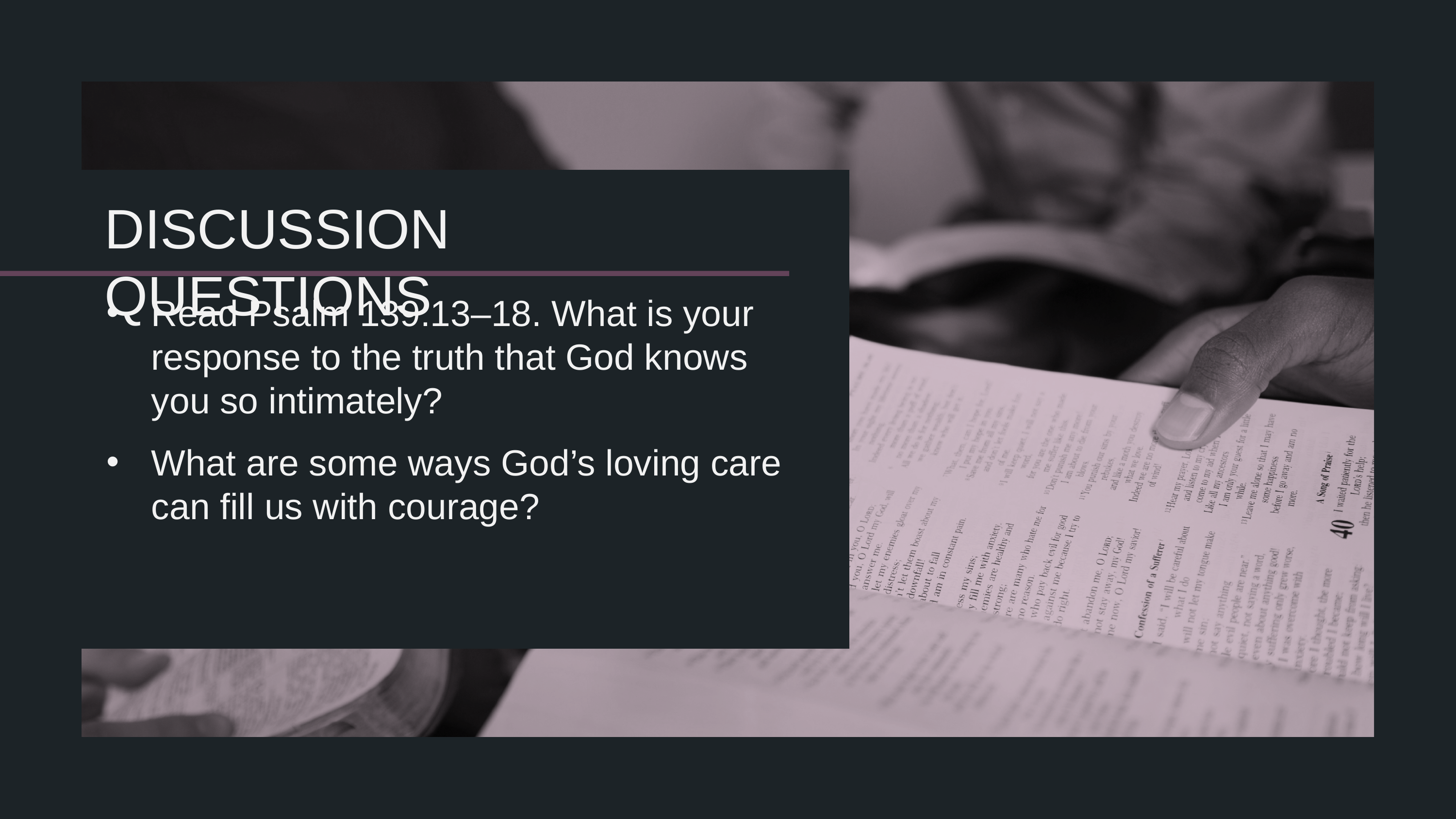

Read Psalm 139:13–18. What is your response to the truth that God knows you so intimately?
What are some ways God’s loving care can fill us with courage?